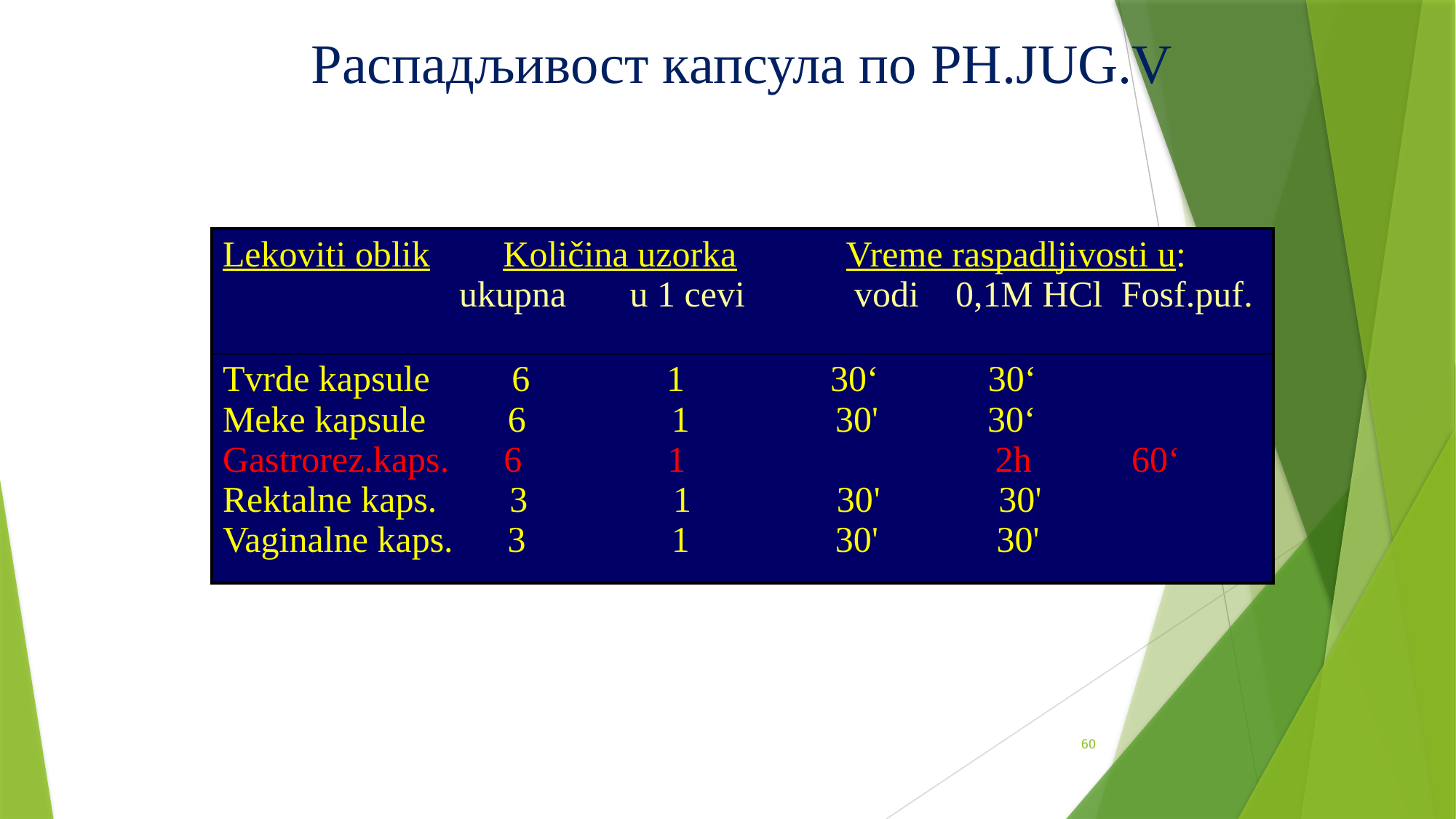

# Распадљивост капсула по PH.JUG.V
| Lekoviti oblik Količina uzorka Vreme raspadljivosti u: ukupna u 1 cevi vodi 0,1M HCl Fosf.puf. |
| --- |
| Tvrde kapsule 6 1 30‘ 30‘ Meke kapsule 6 1 30' 30‘ Gastrorez.kaps. 6 1 2h 60‘ Rektalne kaps. 3 1 30' 30' Vaginalne kaps. 3 1 30' 30' |
60